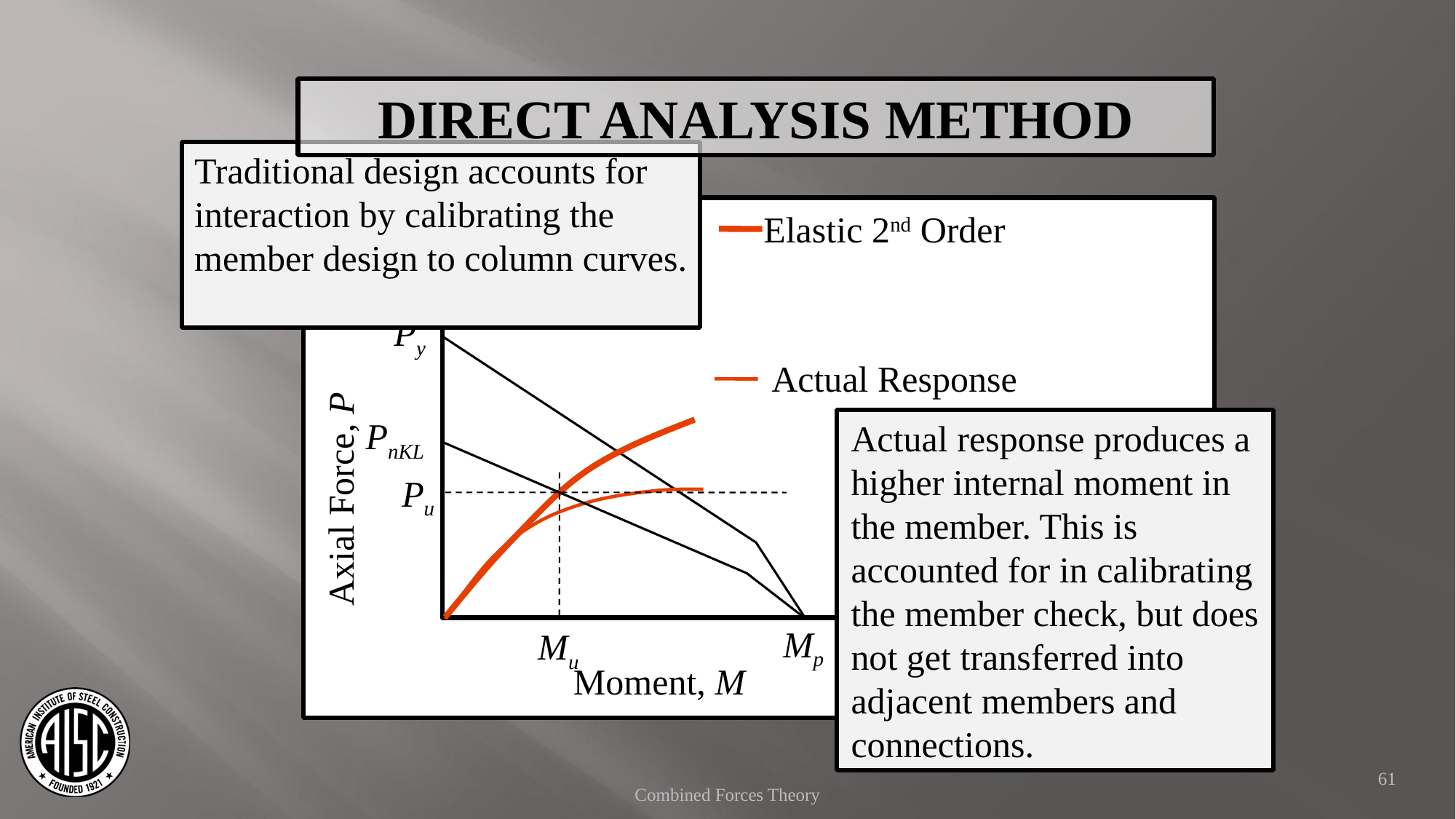

DIRECT ANALYSIS METHOD
Traditional design accounts for interaction by calibrating the member design to column curves.

Elastic 2nd Order

Py

Actual Response
Axial Force, P
PnKL
Actual response produces a higher internal moment in the member. This is accounted for in calibrating the member check, but does not get transferred into adjacent members and connections.

Pu

Mp
Mu
Moment, M
61
Combined Forces Theory